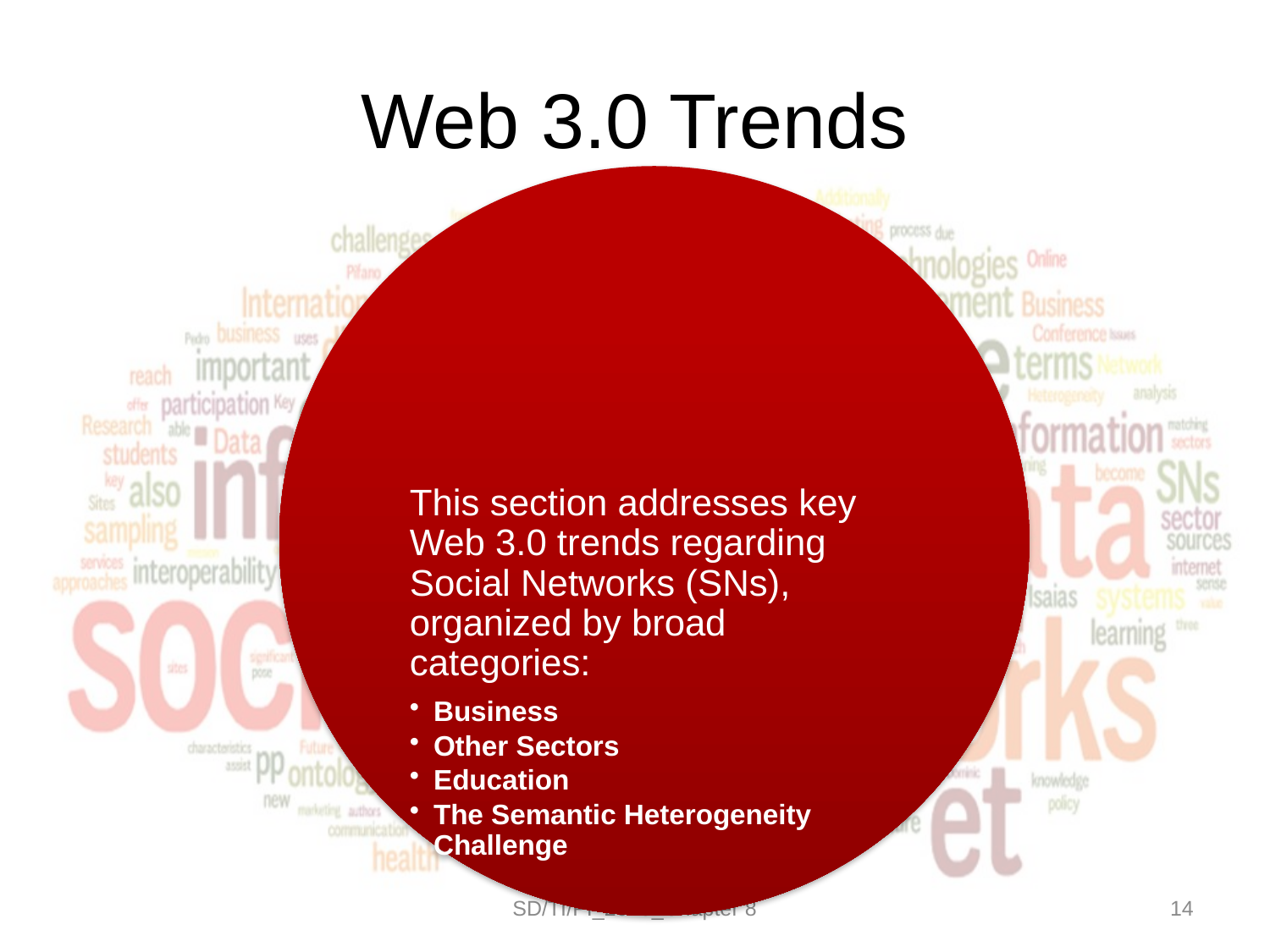

# Web 3.0 Trends
This section addresses key Web 3.0 trends regarding Social Networks (SNs), organized by broad categories:
Business
Other Sectors
Education
The Semantic Heterogeneity Challenge
SD/TI/PI_2015_Chapter 8
14